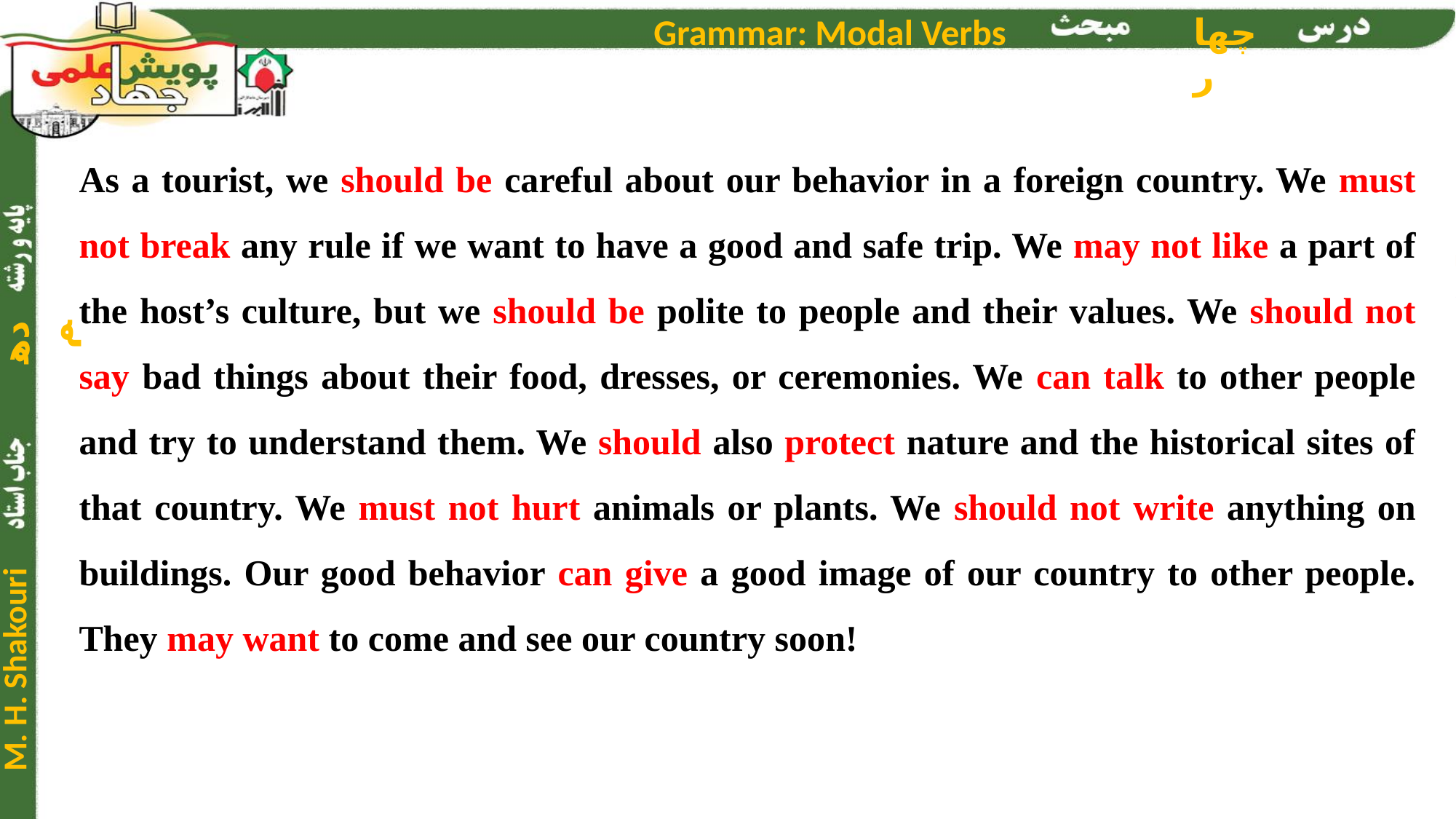

As a tourist, we should be careful about our behavior in a foreign country. We must not break any rule if we want to have a good and safe trip. We may not like a part of the host’s culture, but we should be polite to people and their values. We should not say bad things about their food, dresses, or ceremonies. We can talk to other people and try to understand them. We should also protect nature and the historical sites of that country. We must not hurt animals or plants. We should not write anything on buildings. Our good behavior can give a good image of our country to other people. They may want to come and see our country soon!